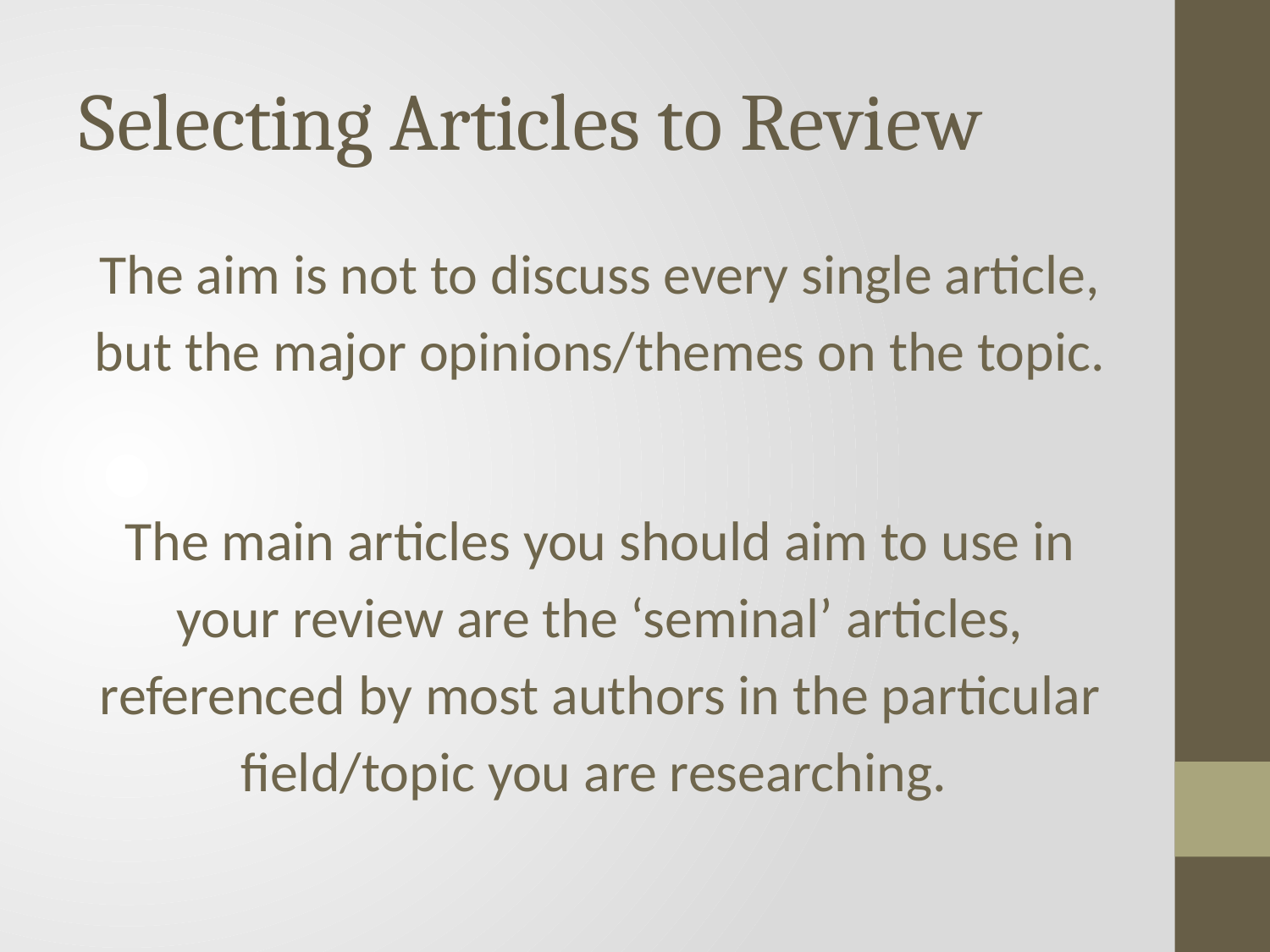

# Selecting Articles to Review
The aim is not to discuss every single article, but the major opinions/themes on the topic.

The main articles you should aim to use in your review are the ‘seminal’ articles, referenced by most authors in the particular field/topic you are researching.